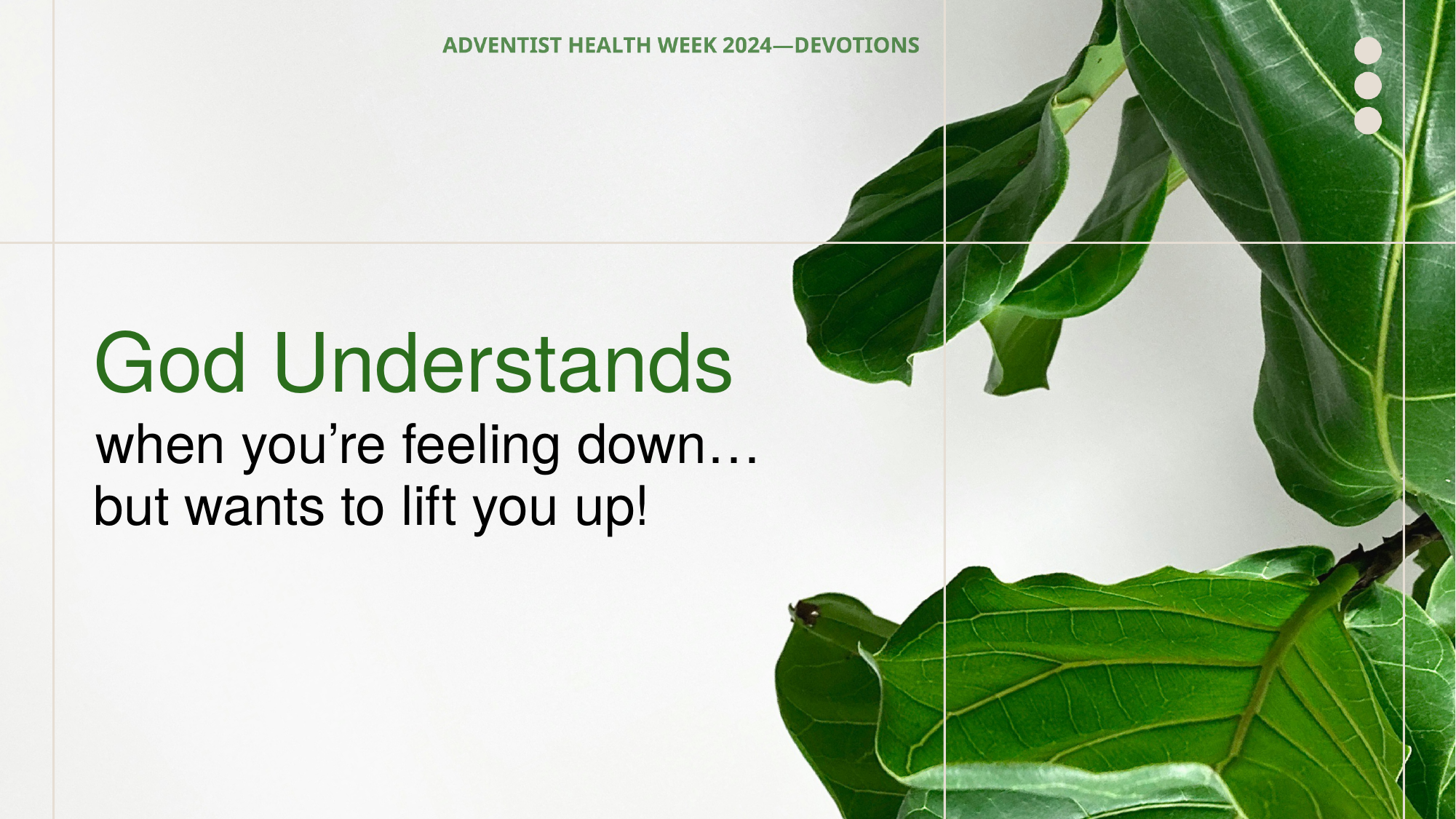

God Understands
when you’re feeling down…
but wants to lift you up!